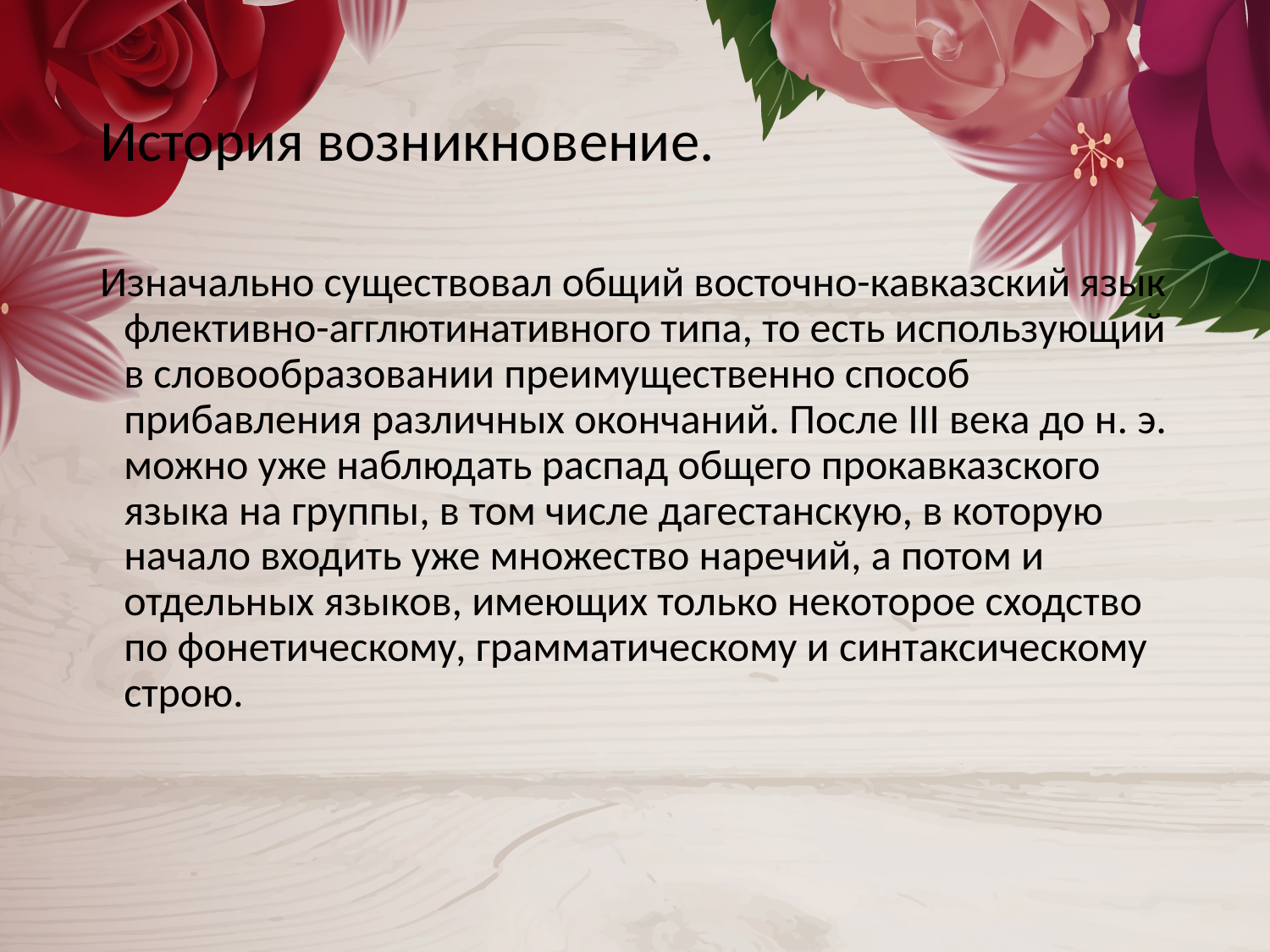

# История возникновение.
Изначально существовал общий восточно-кавказский язык флективно-агглютинативного типа, то есть использующий в словообразовании преимущественно способ прибавления различных окончаний. После III века до н. э. можно уже наблюдать распад общего прокавказского языка на группы, в том числе дагестанскую, в которую начало входить уже множество наречий, а потом и отдельных языков, имеющих только некоторое сходство по фонетическому, грамматическому и синтаксическому строю.